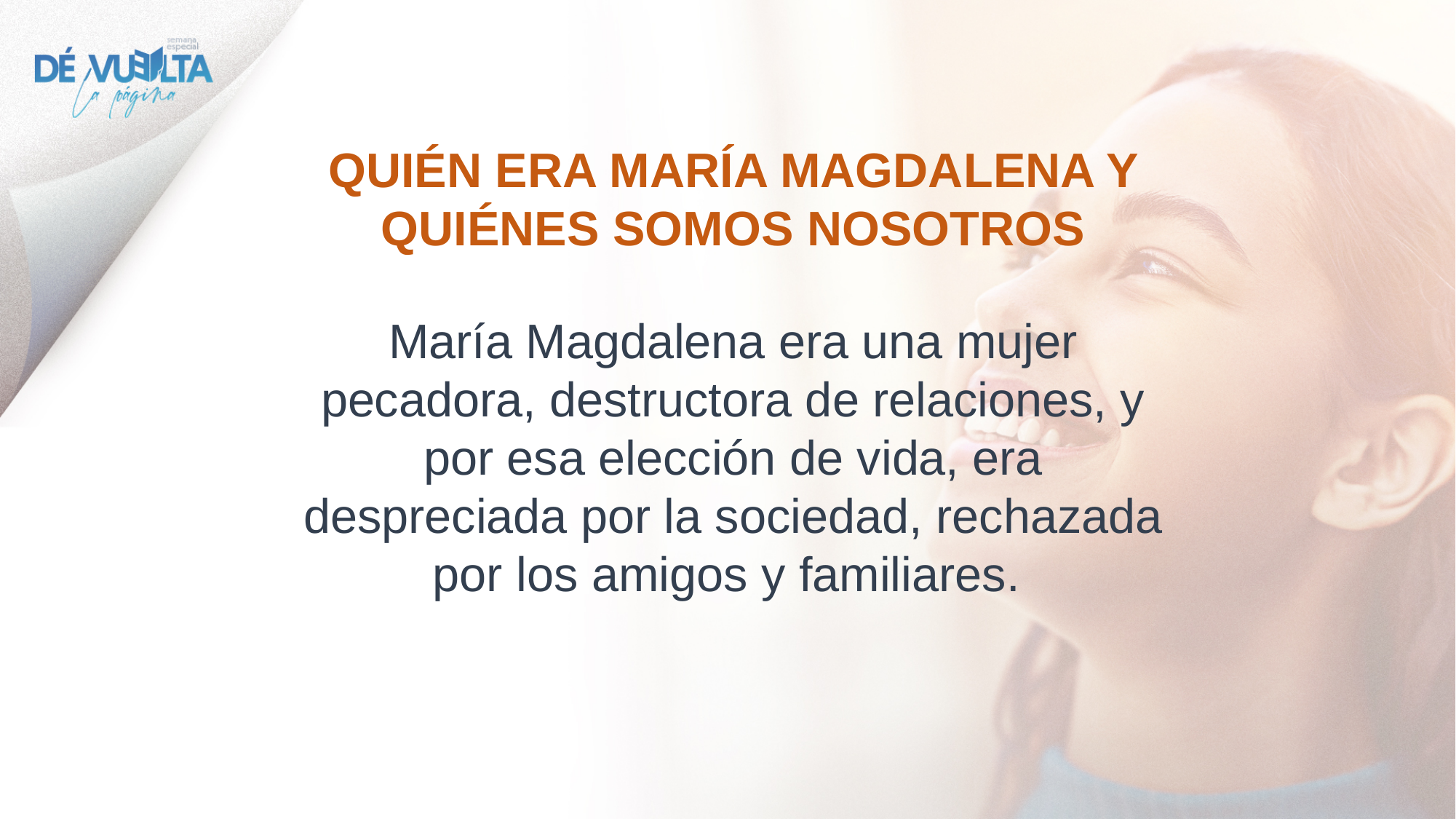

QUIÉN ERA MARÍA MAGDALENA Y QUIÉNES SOMOS NOSOTROS
María Magdalena era una mujer pecadora, destructora de relaciones, y por esa elección de vida, era despreciada por la sociedad, rechazada por los amigos y familiares.